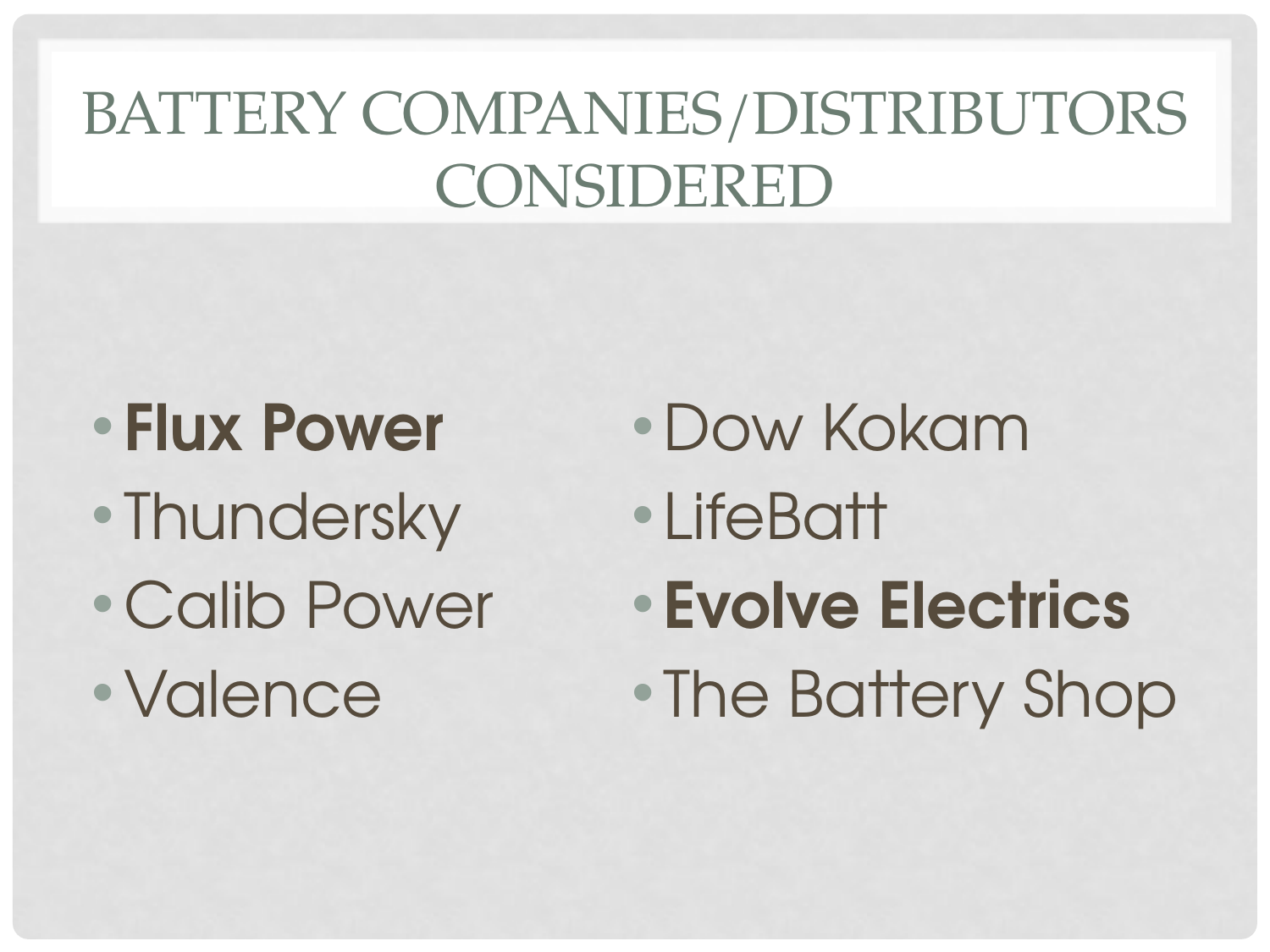

# Battery Companies/Distributors Considered
Flux Power
Thundersky
Calib Power
Valence
Dow Kokam
LifeBatt
Evolve Electrics
The Battery Shop